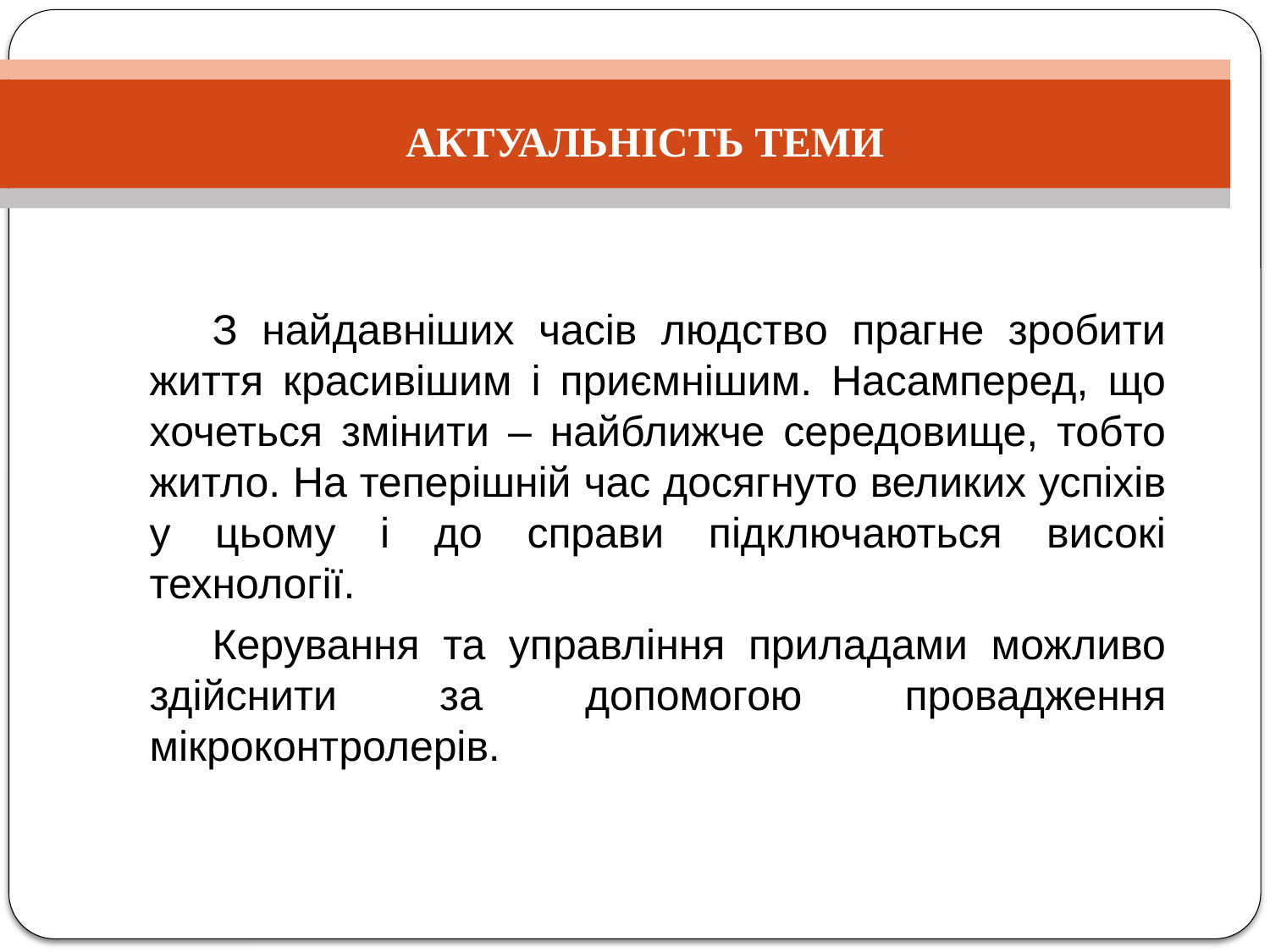

# АКТУАЛЬНІСТЬ ТЕМИ

З найдавніших часів людство прагне зробити життя красивішим і приємнішим. Насамперед, що хочеться змінити – найближче середовище, тобто житло. На теперішній час досягнуто великих успіхів у цьому і до справи підключаються високі технології.
Керування та управління приладами можливо здійснити за допомогою провадження мікроконтролерів.